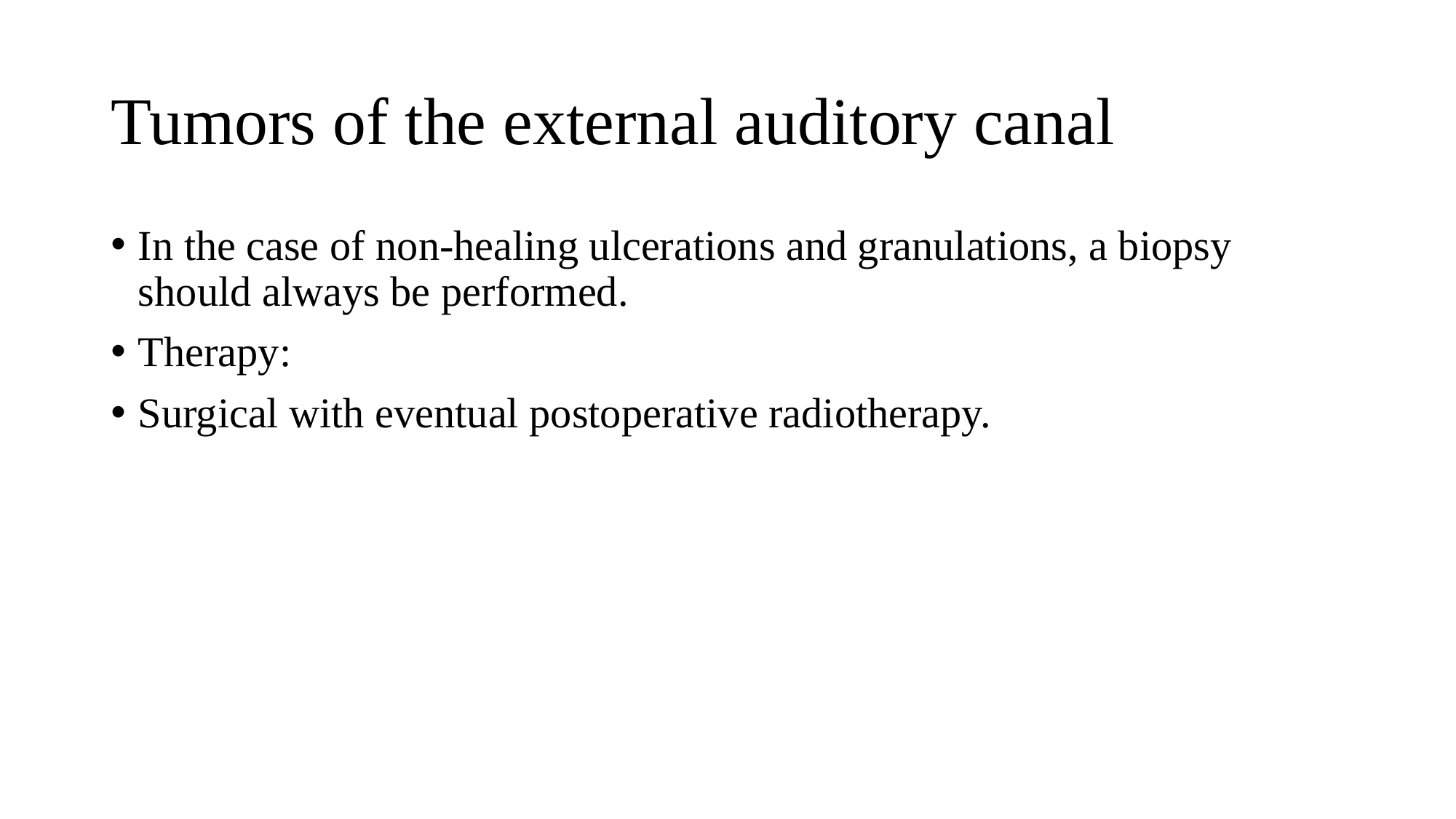

# Tumors of the external auditory canal
In the case of non-healing ulcerations and granulations, a biopsy should always be performed.
Therapy:
Surgical with eventual postoperative radiotherapy.